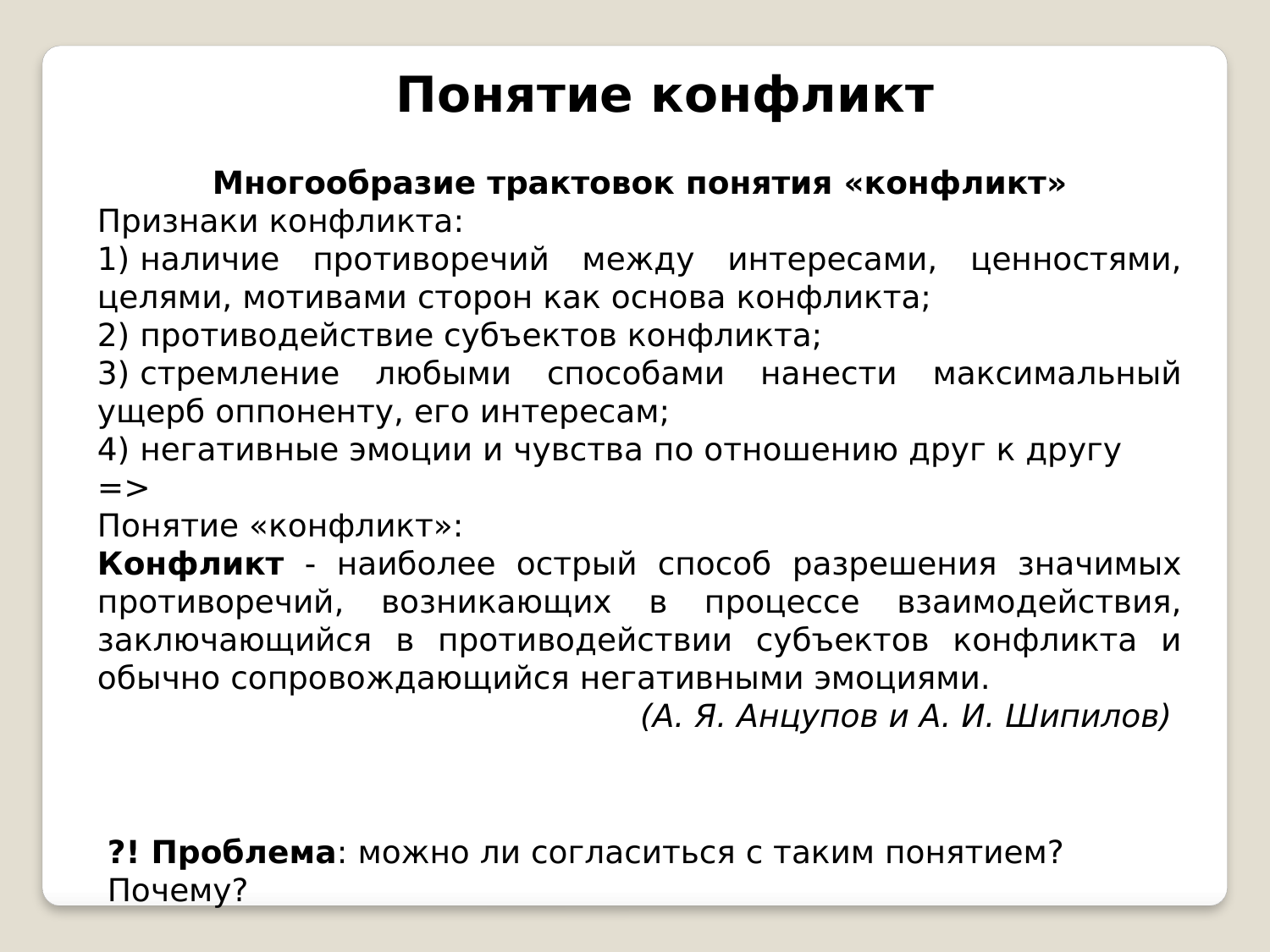

Понятие конфликт
Многообразие трактовок понятия «конфликт»
Признаки конфликта:
1) наличие противоречий между интересами, ценностями, целями, мотивами сторон как основа конфликта;
2) противодействие субъектов конфликта;
3) стремление любыми способами нанести максимальный ущерб оппоненту, его интересам;
4) негативные эмоции и чувства по отношению друг к другу
=>
Понятие «конфликт»:
Конфликт - наиболее острый способ разрешения значимых противоречий, возникающих в процессе взаимодействия, заключающийся в противодействии субъектов конфликта и обычно сопровождающийся негативными эмоциями.
(А. Я. Анцупов и А. И. Шипилов)
?! Проблема: можно ли согласиться с таким понятием? Почему?